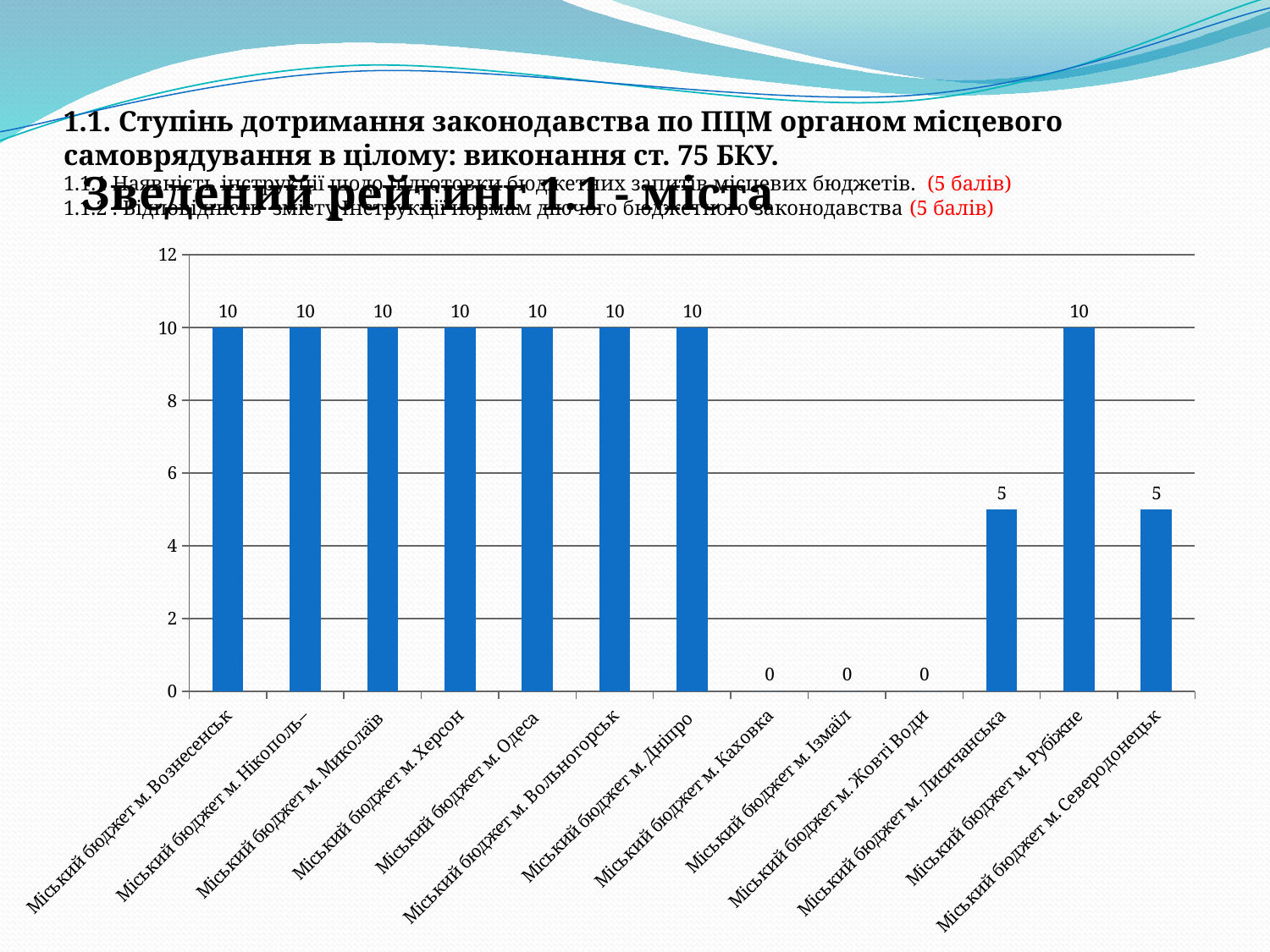

# 1.1. Ступінь дотримання законодавства по ПЦМ органом місцевого самоврядування в цілому: виконання ст. 75 БКУ. 1.1.1 Наявність інструкції щодо підготовки бюджетних запитів місцевих бюджетів.  (5 балів) 1.1.2 . Відповідність  змісту Інструкції нормам діючого бюджетного законодавства (5 балів)
Зведений рейтинг 1.1 - міста

### Chart

| Category |  |
|---|---|
| Міський бюджет м. Вознесенськ | 10.0 |
| Міський бюджет м. Нікополь– | 10.0 |
| Міський бюджет м. Миколаїв  | 10.0 |
| Міський бюджет м. Херсон | 10.0 |
| Міський бюджет м. Одеса  | 10.0 |
| Міський бюджет м. Вольногорськ | 10.0 |
| Міський бюджет м. Дніпро  | 10.0 |
| Міський бюджет м. Каховка | 0.0 |
| Міський бюджет м. Ізмаїл | 0.0 |
| Міський бюджет м. Жовті Води | 0.0 |
|     Міський бюджет м. Лисичанська | 5.0 |
| Міський бюджет м. Рубіжне | 10.0 |
| Міський бюджет м. Северодонецьк | 5.0 |